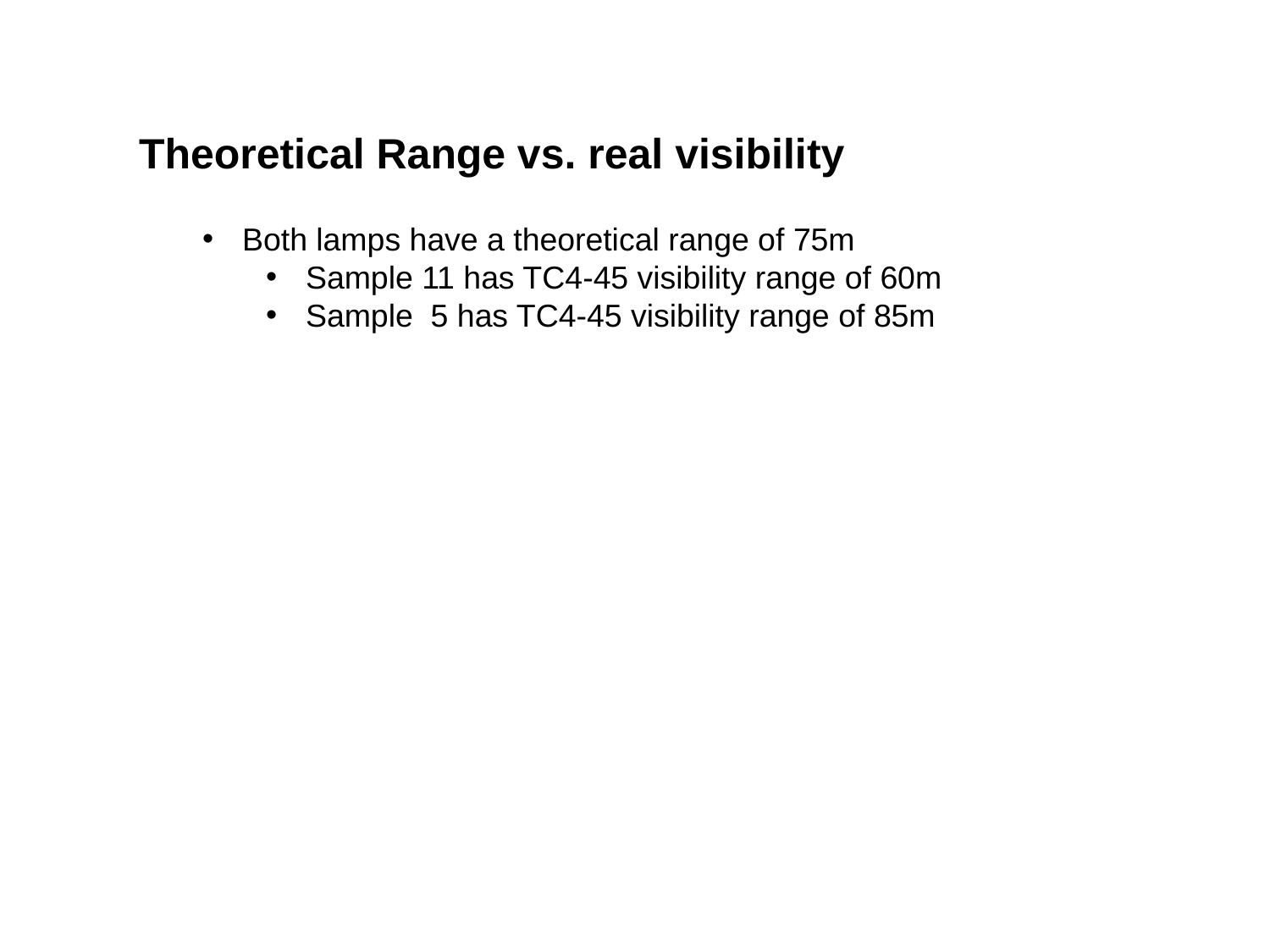

Theoretical Range vs. real visibility

Both lamps have a theoretical range of 75m
Sample 11 has TC4-45 visibility range of 60m
Sample  5 has TC4-45 visibility range of 85m